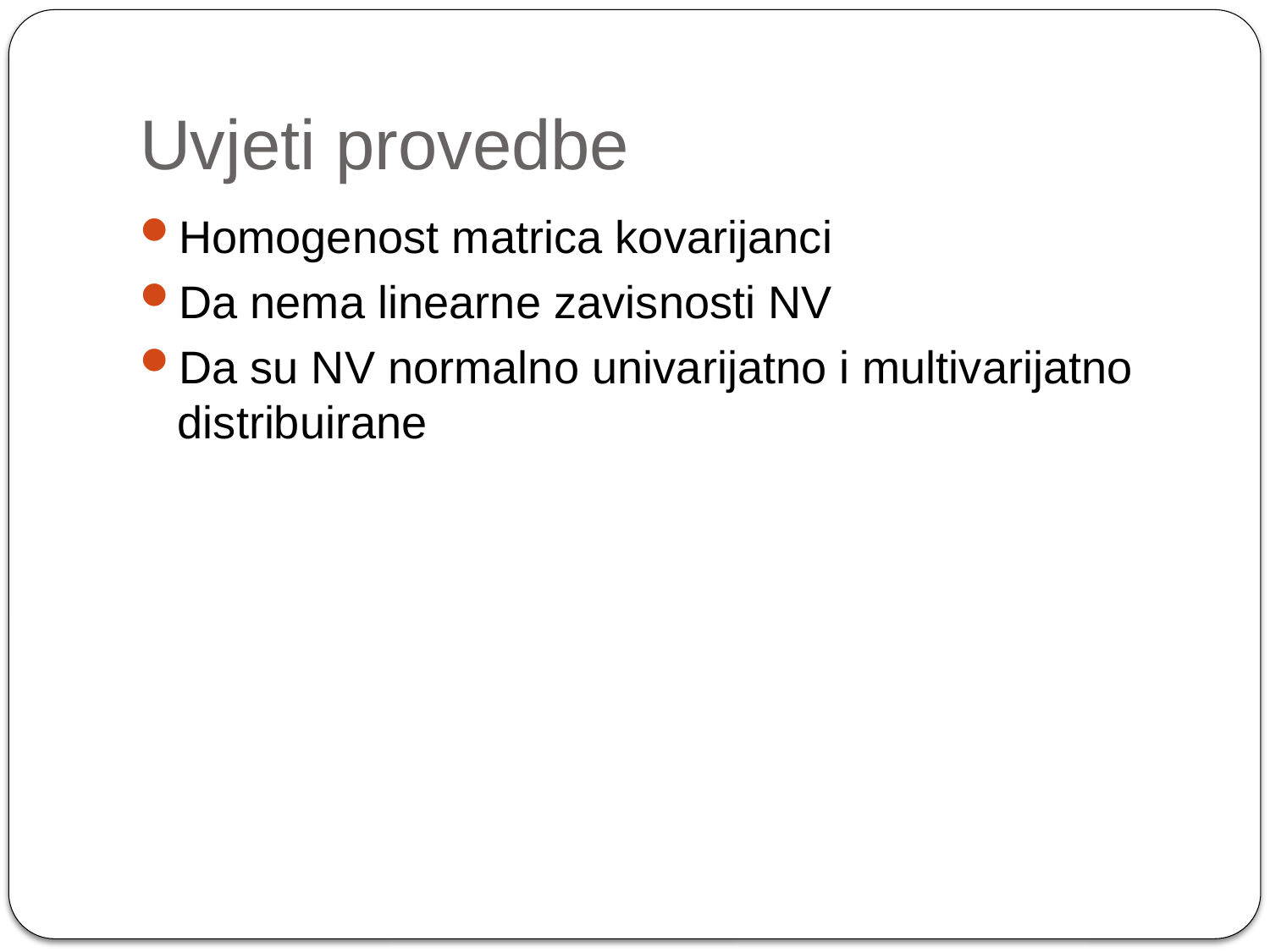

# Uvjeti provedbe
Homogenost matrica kovarijanci
Da nema linearne zavisnosti NV
Da su NV normalno univarijatno i multivarijatno distribuirane